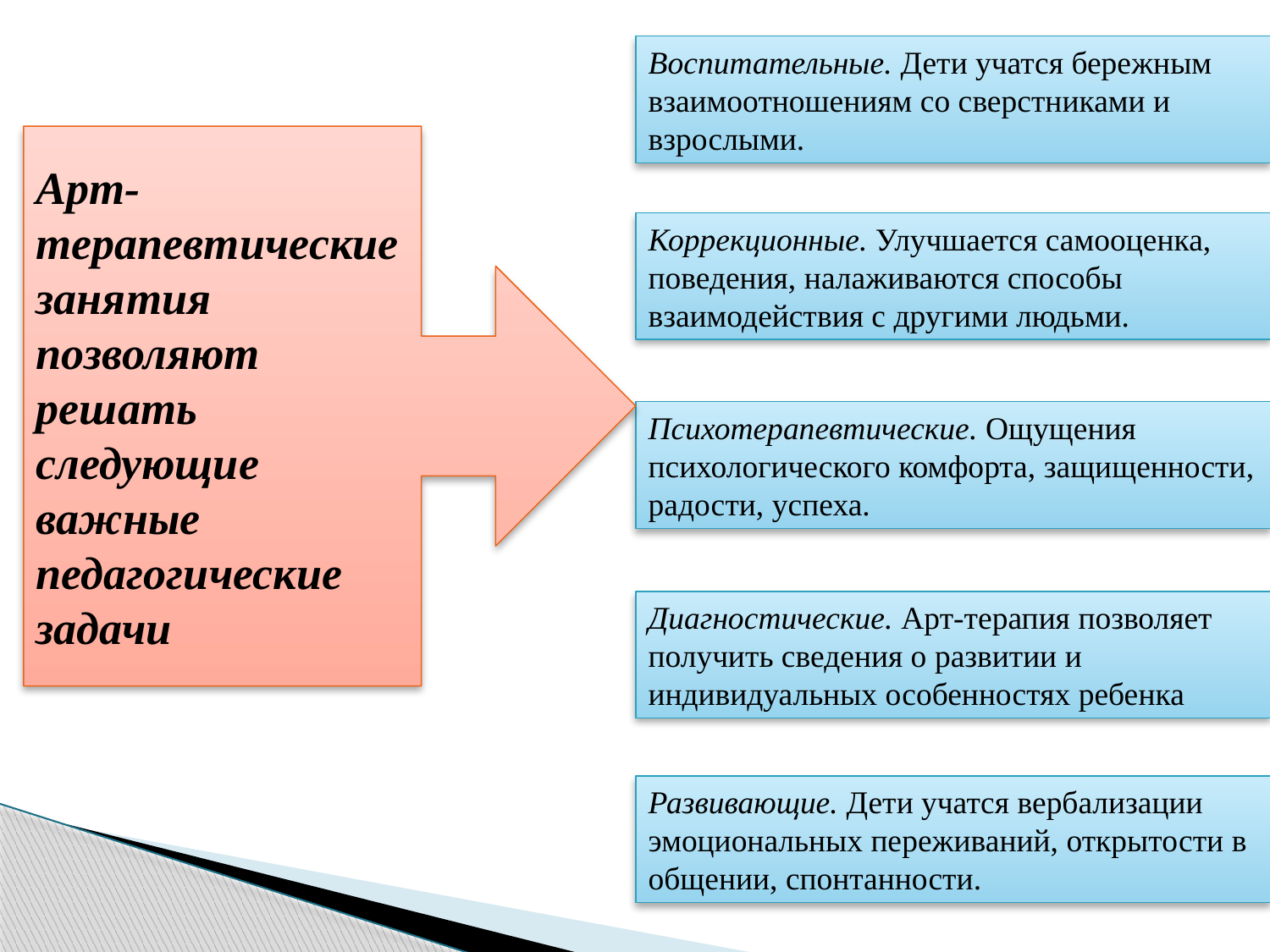

Воспитательные. Дети учатся бережным взаимоотношениям со сверстниками и взрослыми.
Арт-терапевтические
занятия позволяют
решать следующие
важные педагогические
задачи
Коррекционные. Улучшается самооценка, поведения, налаживаются способы взаимодействия с другими людьми.
Психотерапевтические. Ощущения психологического комфорта, защищенности, радости, успеха.
Диагностические. Арт-терапия позволяет получить сведения о развитии и индивидуальных особенностях ребенка
Развивающие. Дети учатся вербализации эмоциональных переживаний, открытости в общении, спонтанности.